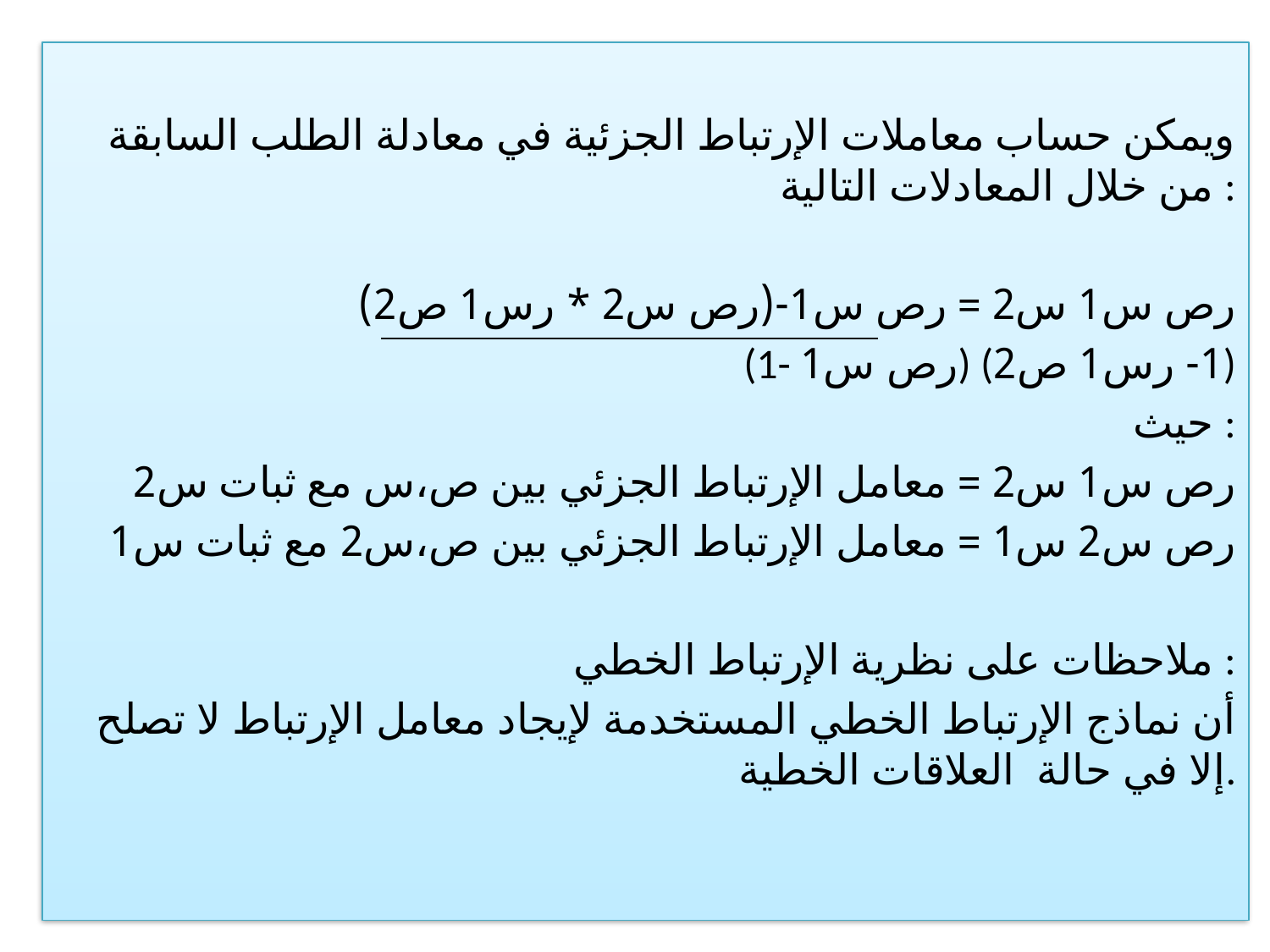

ويمكن حساب معاملات الإرتباط الجزئية في معادلة الطلب السابقة من خلال المعادلات التالية :

         رص س1 س2 = رص س1-(رص س2 * رس1 ص2)
                                (1- رص س1) (1- رس1 ص2)
حيث :
رص س1 س2 = معامل الإرتباط الجزئي بين ص،س مع ثبات س2
رص س2 س1 = معامل الإرتباط الجزئي بين ص،س2 مع ثبات س1

ملاحظات على نظرية الإرتباط الخطي :
أن نماذج الإرتباط الخطي المستخدمة لإيجاد معامل الإرتباط لا تصلح إلا في حالة  العلاقات الخطية.